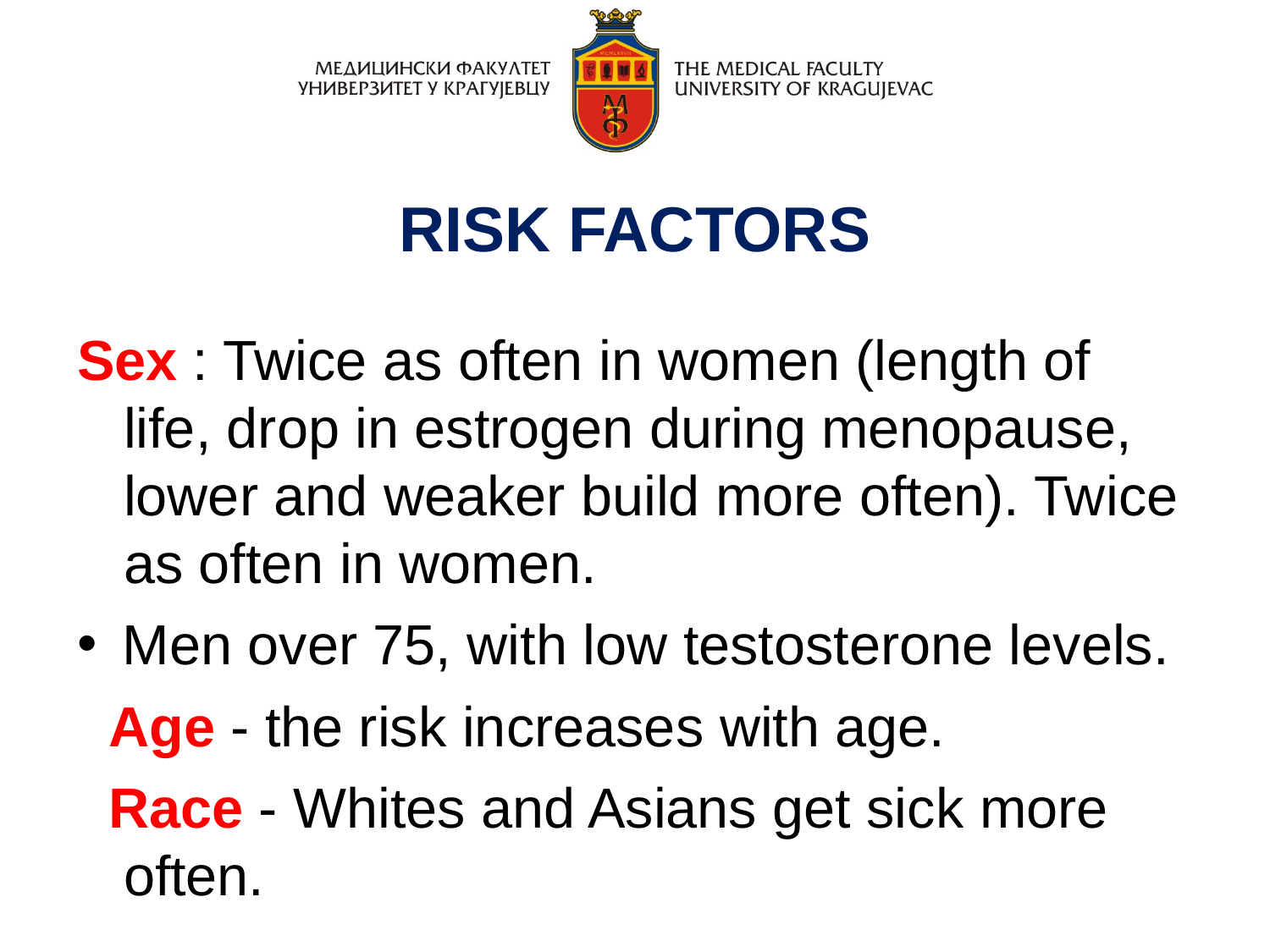

RISK FACTORS
Sex : Twice as often in women (length of life, drop in estrogen during menopause, lower and weaker build more often). Twice as often in women.
Men over 75, with low testosterone levels.
  Age - the risk increases with age.
  Race - Whites and Asians get sick more often.